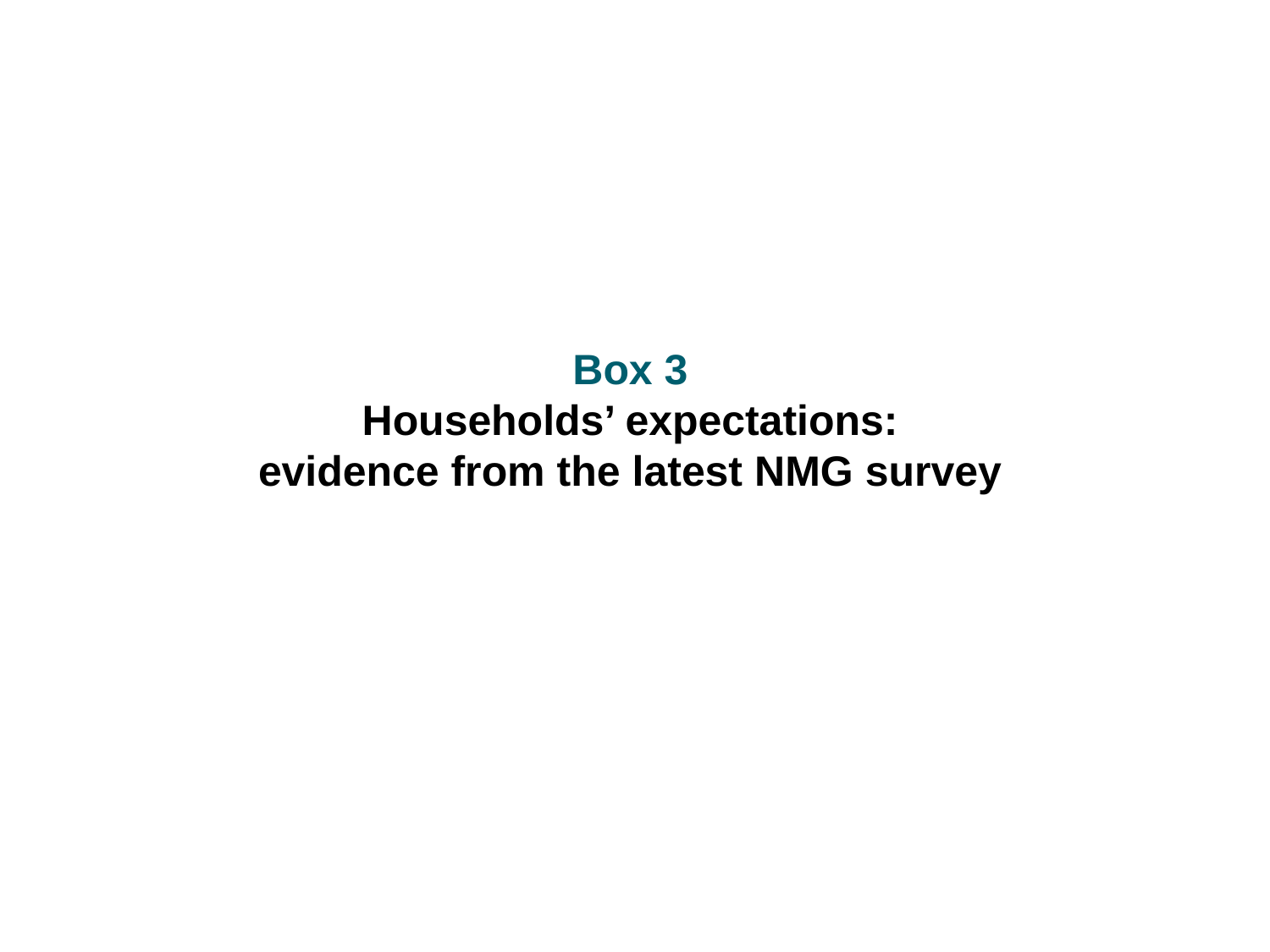

Box 3
Households’ expectations:
evidence from the latest NMG survey